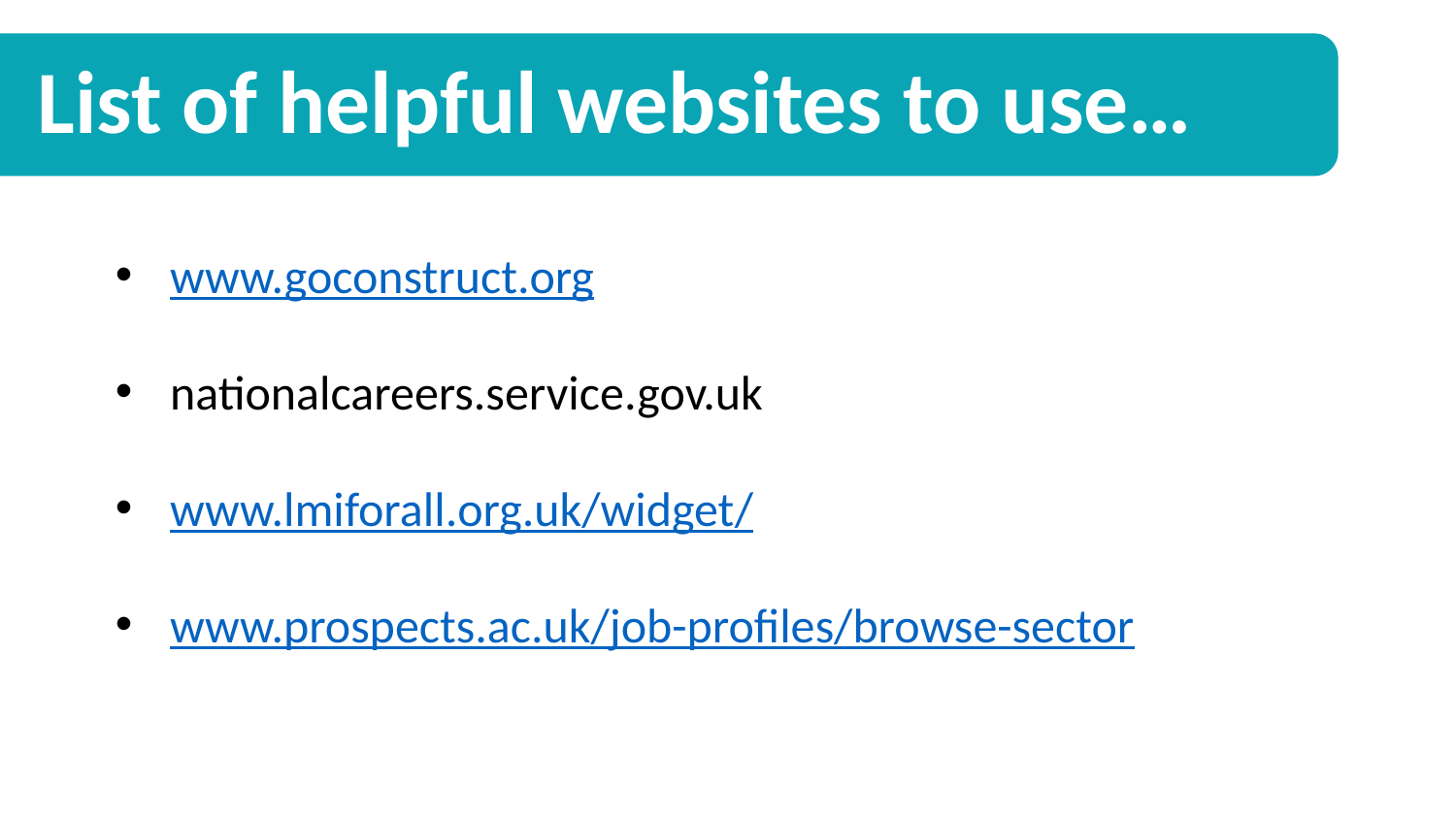

List of helpful websites to use…

www.goconstruct.org

nationalcareers.service.gov.uk

www.lmiforall.org.uk/widget/

www.prospects.ac.uk/job-profiles/browse-sector